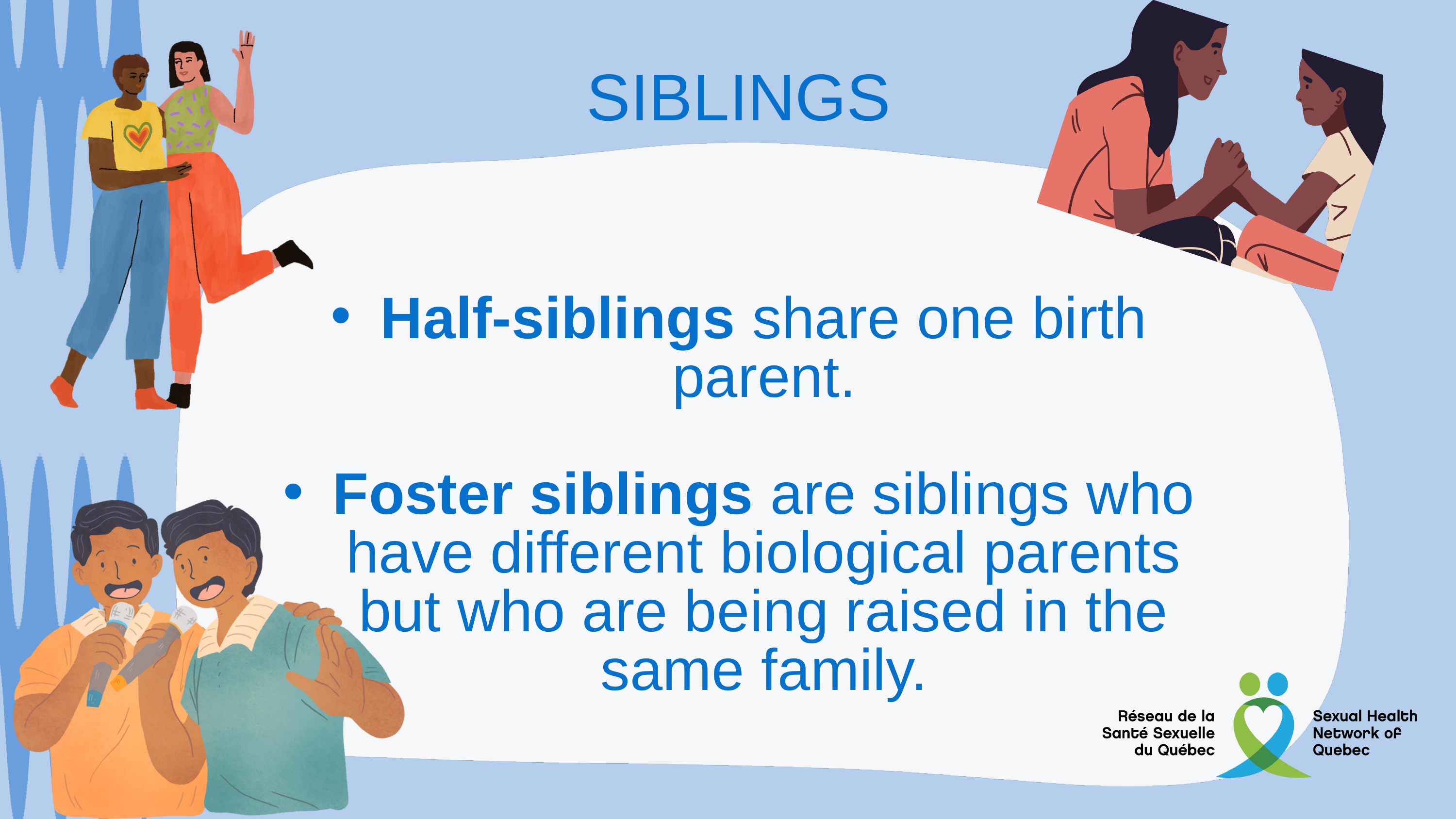

SIBLINGS

Half-siblings share one birth parent.

Foster siblings are siblings who have different biological parents but who are being raised in the same family.